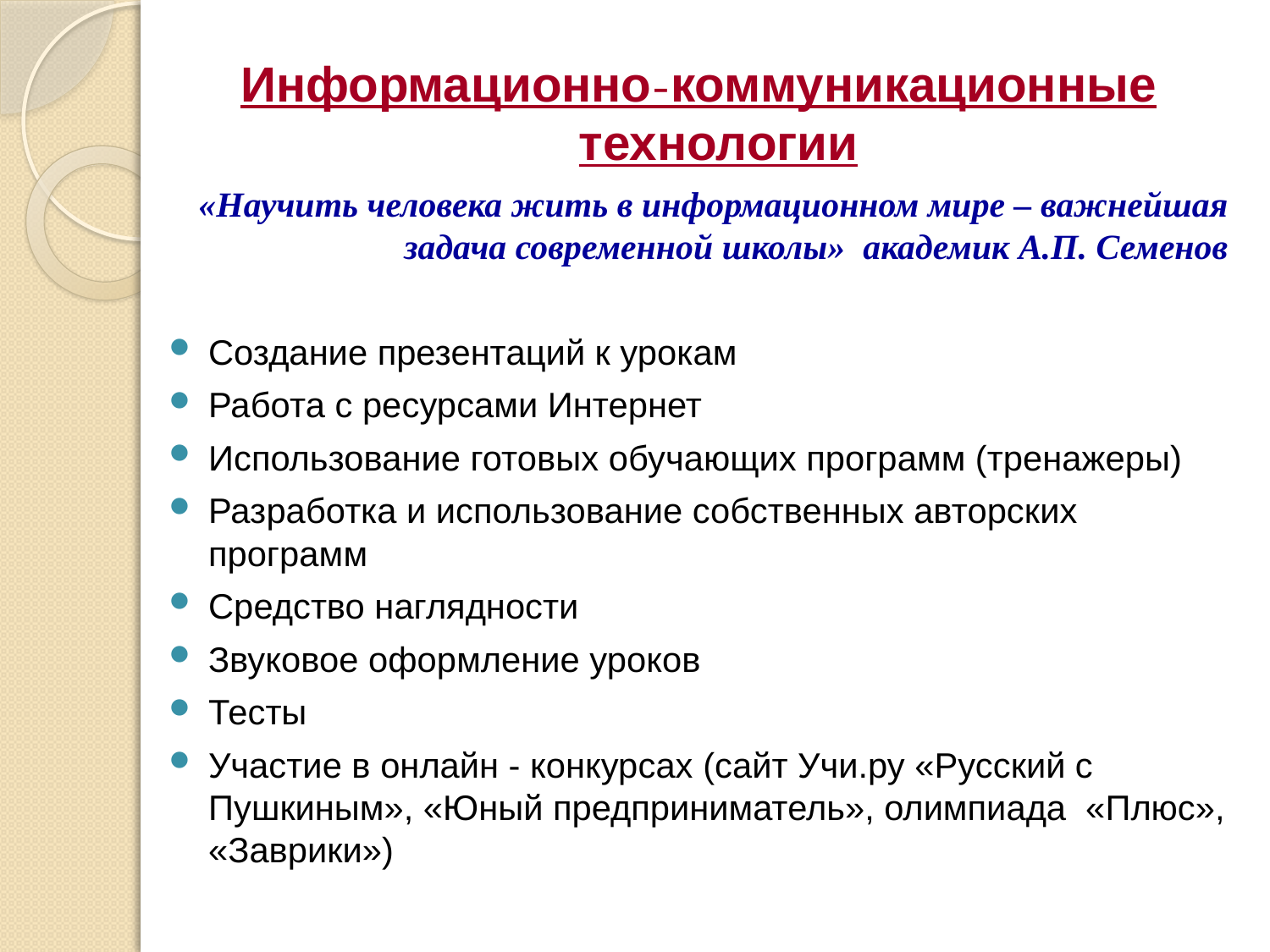

Информационно-коммуникационные технологии
«Научить человека жить в информационном мире – важнейшая задача современной школы»  академик А.П. Семенов

Создание презентаций к урокам
Работа с ресурсами Интернет
Использование готовых обучающих программ (тренажеры)
Разработка и использование собственных авторских программ
Средство наглядности
Звуковое оформление уроков
Тесты
Участие в онлайн - конкурсах (сайт Учи.ру «Русский с Пушкиным», «Юный предприниматель», олимпиада  «Плюс», «Заврики»)